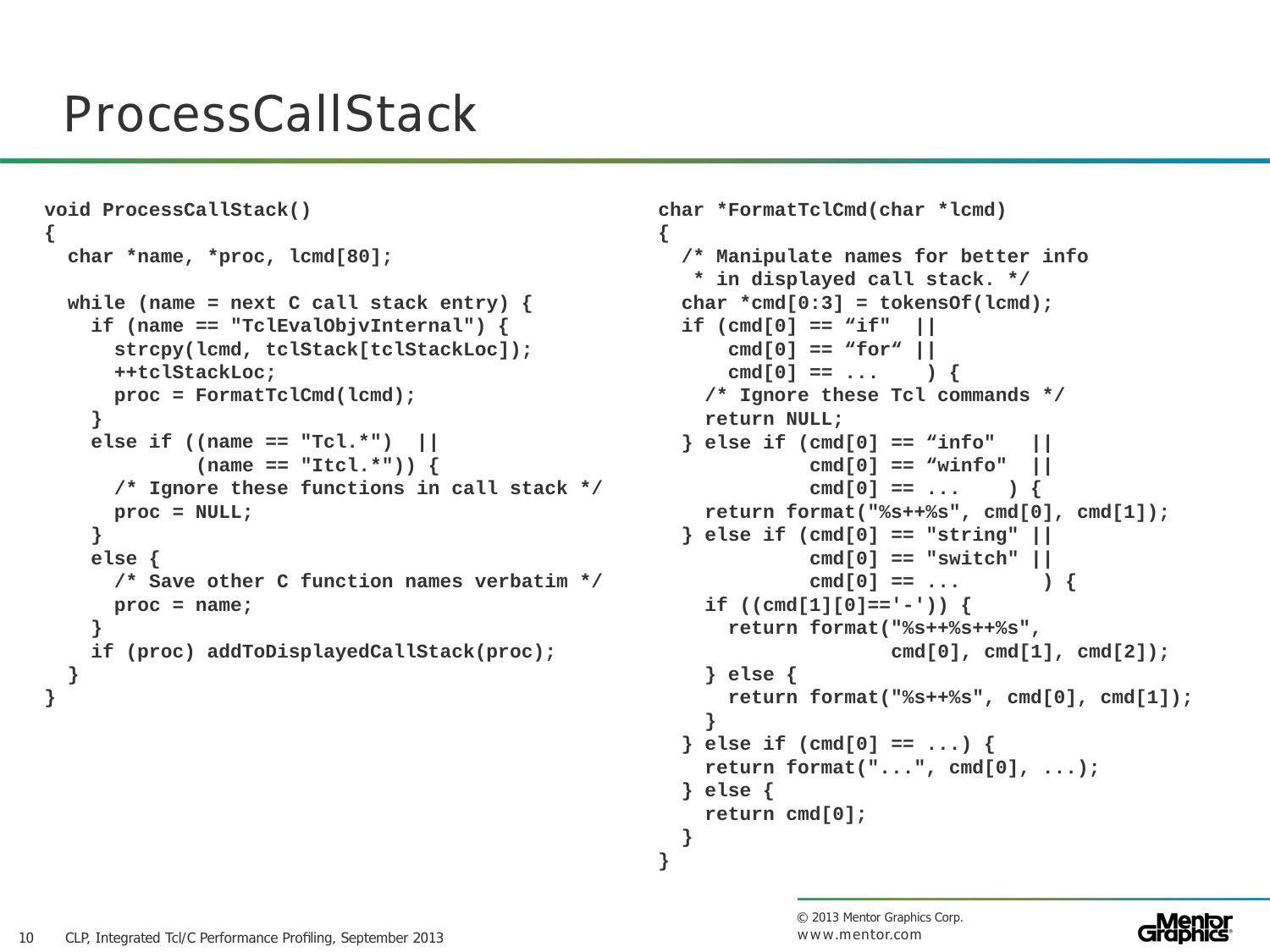

# ProcessCallStack
void ProcessCallStack()
{
  char *name, *proc, lcmd[80];

  while (name = next C call stack entry) {
    if (name == "TclEvalObjvInternal") {
      strcpy(lcmd, tclStack[tclStackLoc]);
      ++tclStackLoc;
      proc = FormatTclCmd(lcmd);
    }
    else if ((name == "Tcl.*")  ||
             (name == "Itcl.*")) {
      /* Ignore these functions in call stack */
      proc = NULL;
    }
    else {
      /* Save other C function names verbatim */
      proc = name;
    }
    if (proc) addToDisplayedCallStack(proc);
  }
}
char *FormatTclCmd(char *lcmd)
{
  /* Manipulate names for better info
   * in displayed call stack. */
  char *cmd[0:3] = tokensOf(lcmd);
  if (cmd[0] == “if"  ||
      cmd[0] == “for“ ||
      cmd[0] == ...    ) {
    /* Ignore these Tcl commands */
    return NULL;
  } else if (cmd[0] == “info"   ||
             cmd[0] == “winfo"  ||
             cmd[0] == ...    ) {
    return format("%s++%s", cmd[0], cmd[1]);
  } else if (cmd[0] == "string" ||
             cmd[0] == "switch" ||
             cmd[0] == ...       ) {
    if ((cmd[1][0]=='-')) {
      return format("%s++%s++%s",
                    cmd[0], cmd[1], cmd[2]);
    } else {
      return format("%s++%s", cmd[0], cmd[1]);
    }
  } else if (cmd[0] == ...) {
    return format("...", cmd[0], ...);
  } else {
    return cmd[0];
  }
}
CLP, Integrated Tcl/C Performance Profiling, September 2013
10